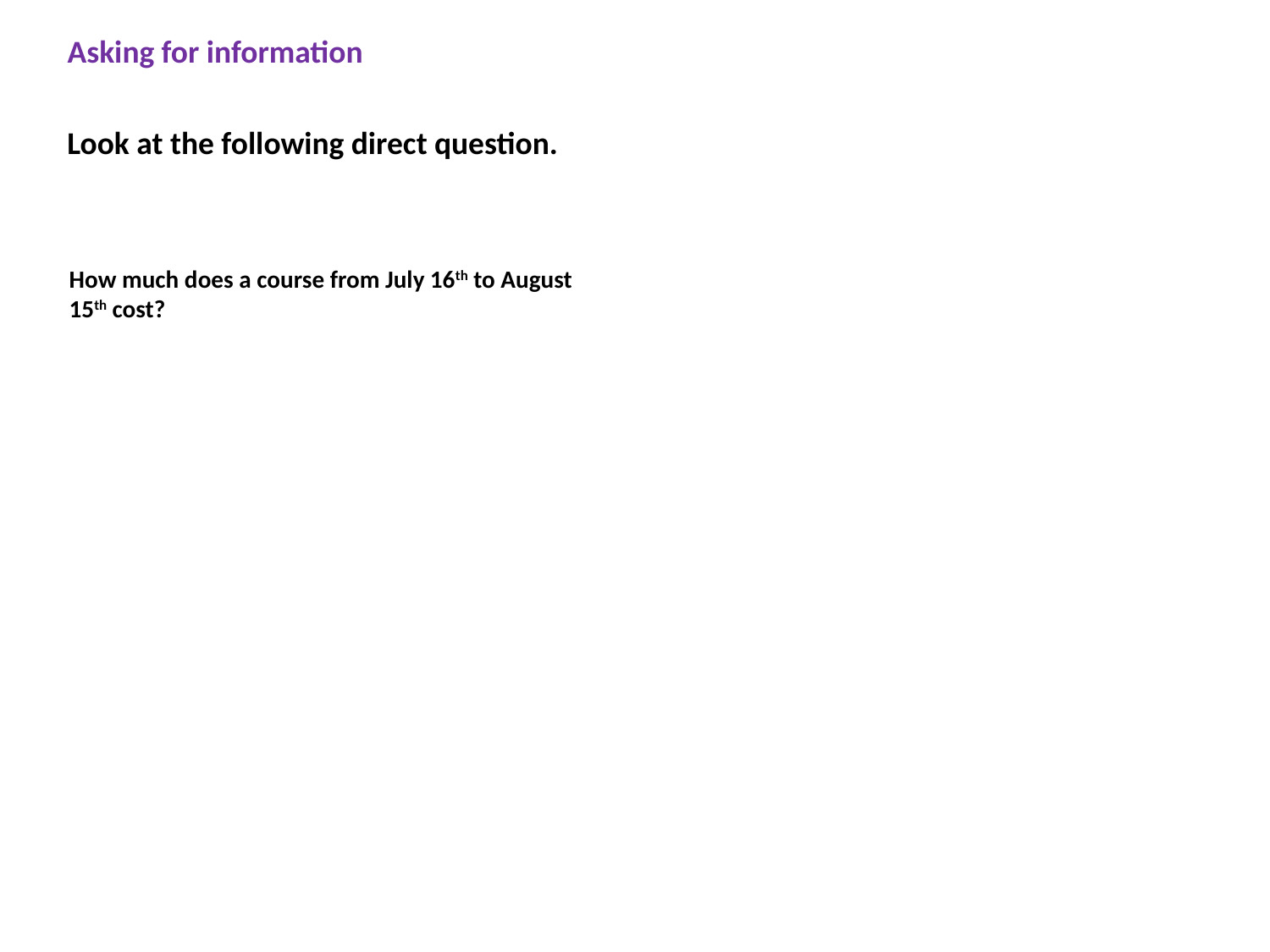

Asking for information
Look at the following direct question.
How much does a course from July 16th to August 15th cost?